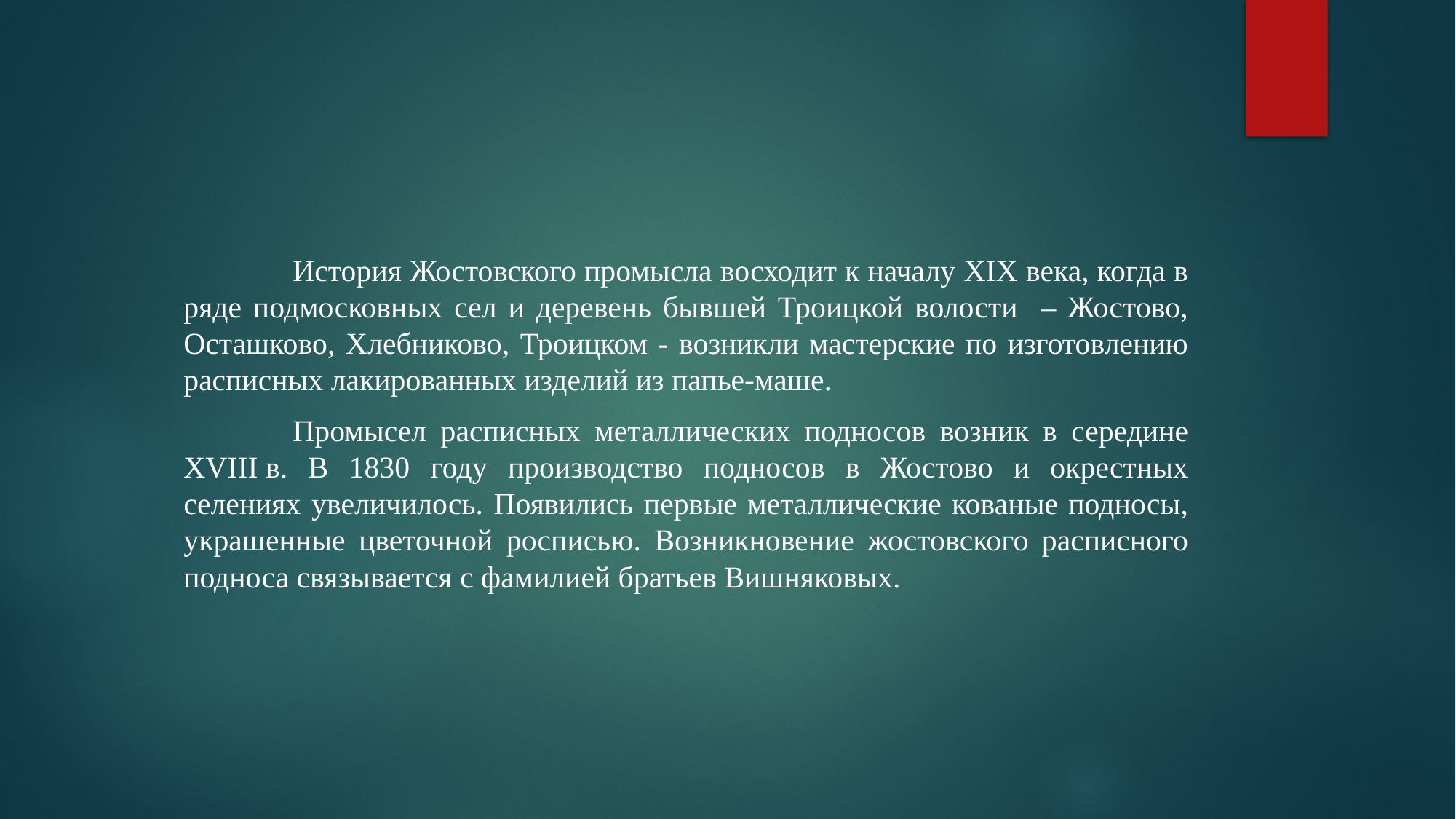

#
		История Жостовского промысла восходит к началу ХIХ века, когда в ряде подмосковных сел и деревень бывшей Троицкой волости  – Жостово, Осташково, Хлебниково, Троицком - возникли мастерские по изготовлению расписных лакированных изделий из папье-маше.
		Промысел расписных металлических подносов возник в середине XVIII в. В 1830 году производство подносов в Жостово и окрестных селениях увеличилось. Появились первые металлические кованые подносы, украшенные цветочной росписью. Возникновение жостовского расписного подноса связывается с фамилией братьев Вишняковых.